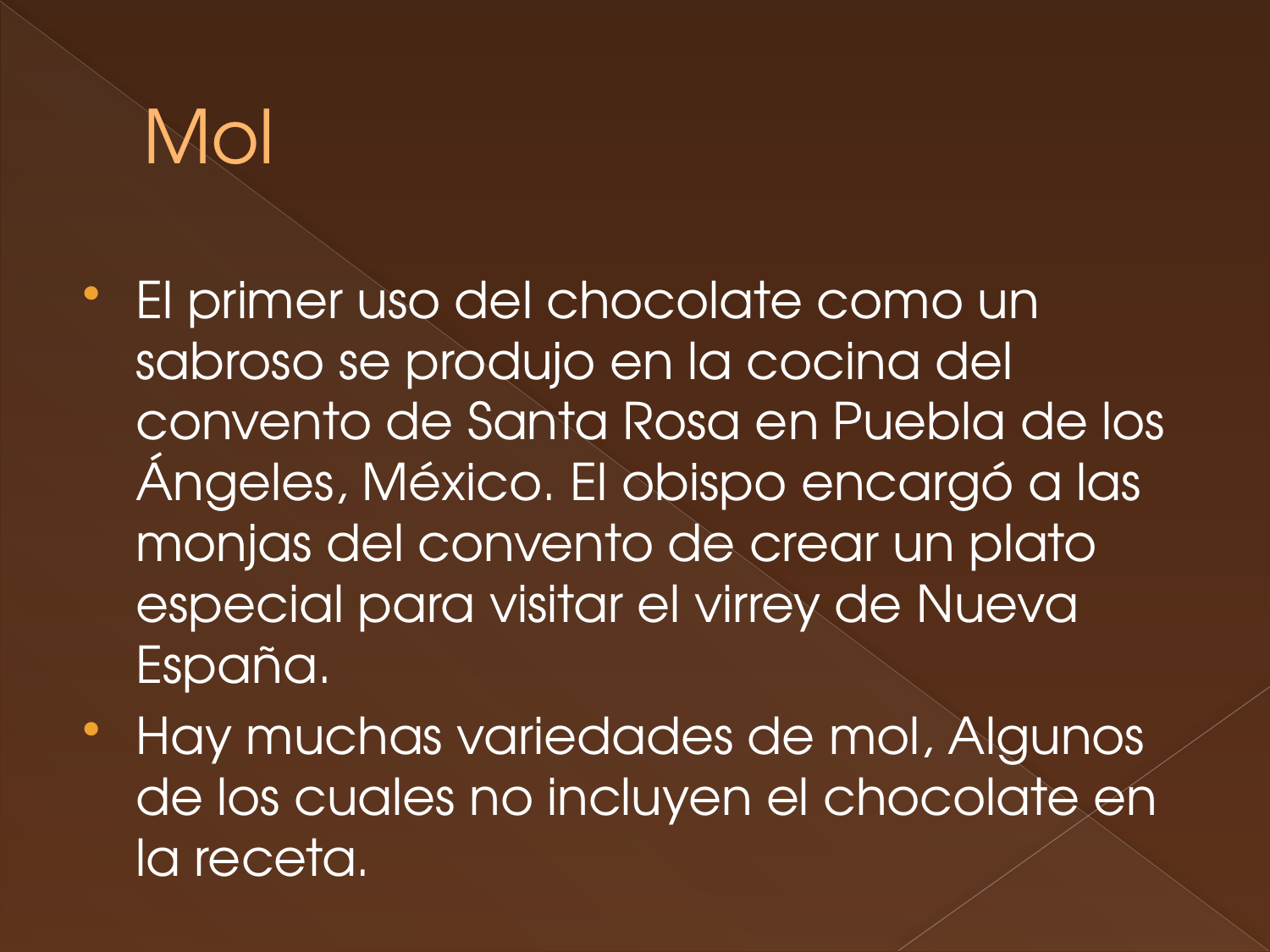

# Mol
El primer uso del chocolate como un sabroso se produjo en la cocina del convento de Santa Rosa en Puebla de los Ángeles, México. El obispo encargó a las monjas del convento de crear un plato especial para visitar el virrey de Nueva España.
Hay muchas variedades de mol, Algunos de los cuales no incluyen el chocolate en la receta.